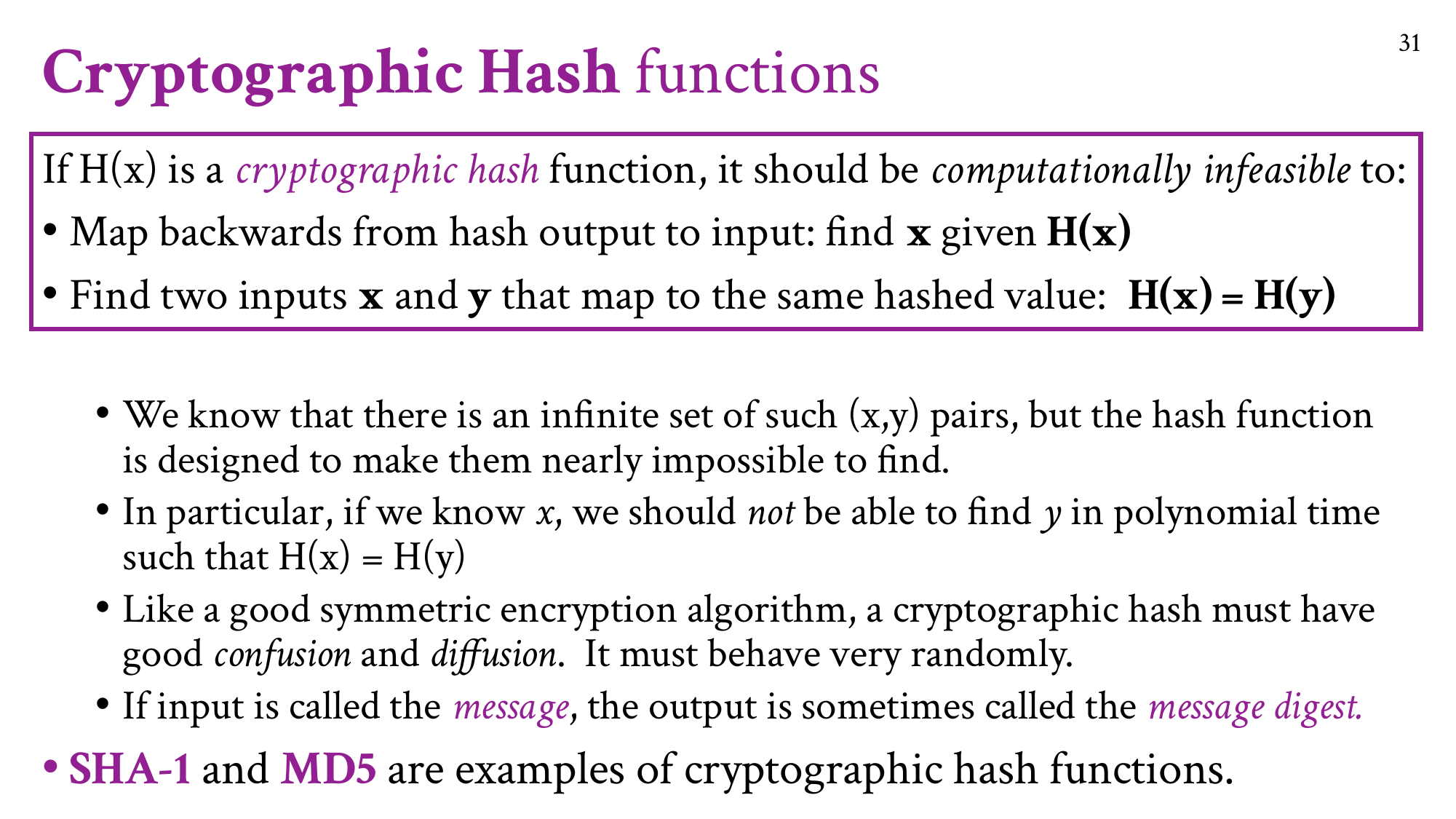

# Cryptographic Hash functions

If H(x) is a cryptographic hash function, it should be computationally infeasible to:
Map backwards from hash output to input: find x given H(x)
Find two inputs x and y that map to the same hashed value:  H(x) = H(y)

We know that there is an infinite set of such (x,y) pairs, but the hash function is designed to make them nearly impossible to find.
In particular, if we know x, we should not be able to find y in polynomial time such that H(x) = H(y)
Like a good symmetric encryption algorithm, a cryptographic hash must have good confusion and diffusion.  It must behave very randomly.
If input is called the message, the output is sometimes called the message digest.
SHA-1 and MD5 are examples of cryptographic hash functions.